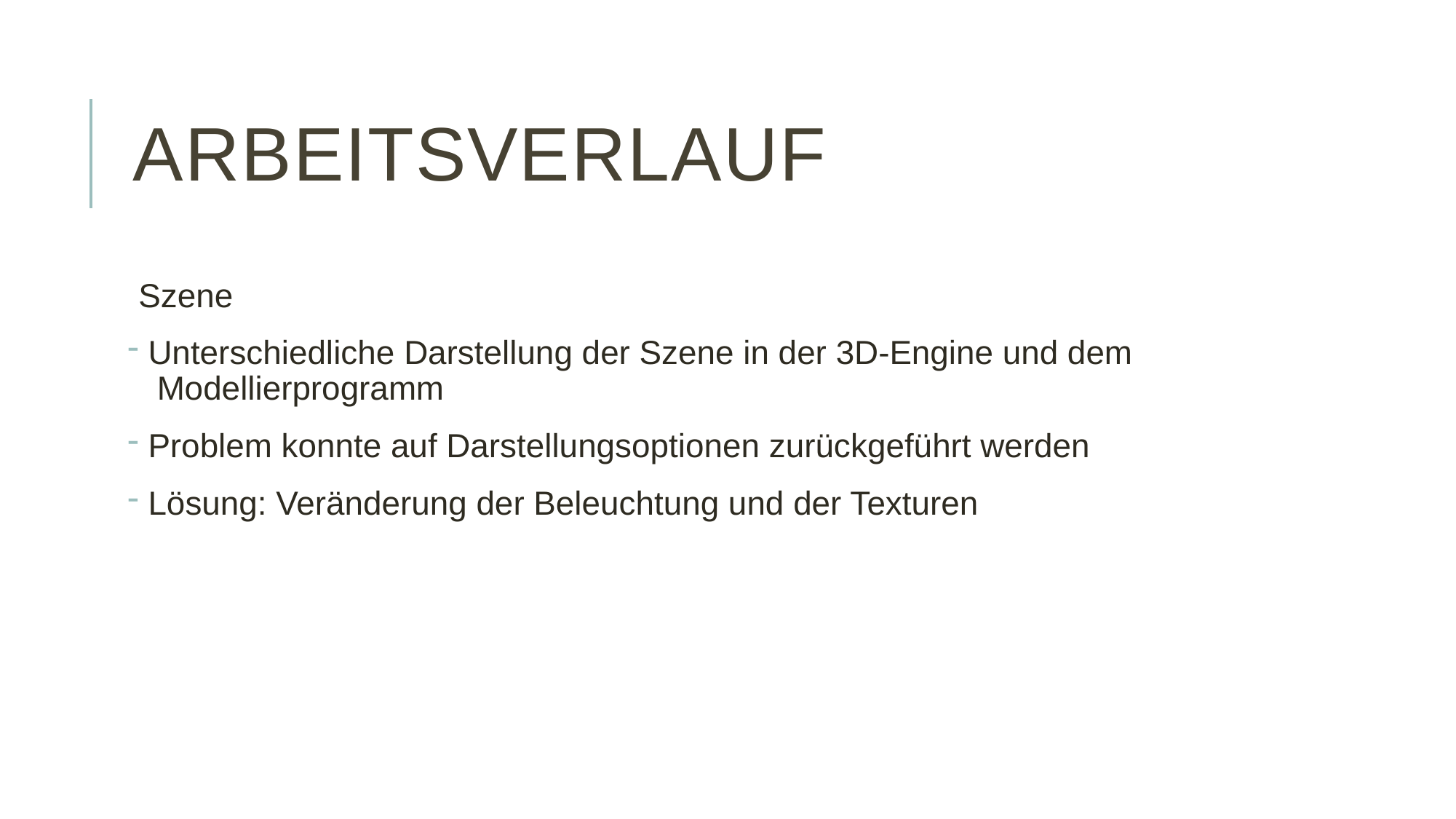

# Arbeitsverlauf
Szene
 Unterschiedliche Darstellung der Szene in der 3D-Engine und dem
  Modellierprogramm
 Problem konnte auf Darstellungsoptionen zurückgeführt werden
 Lösung: Veränderung der Beleuchtung und der Texturen